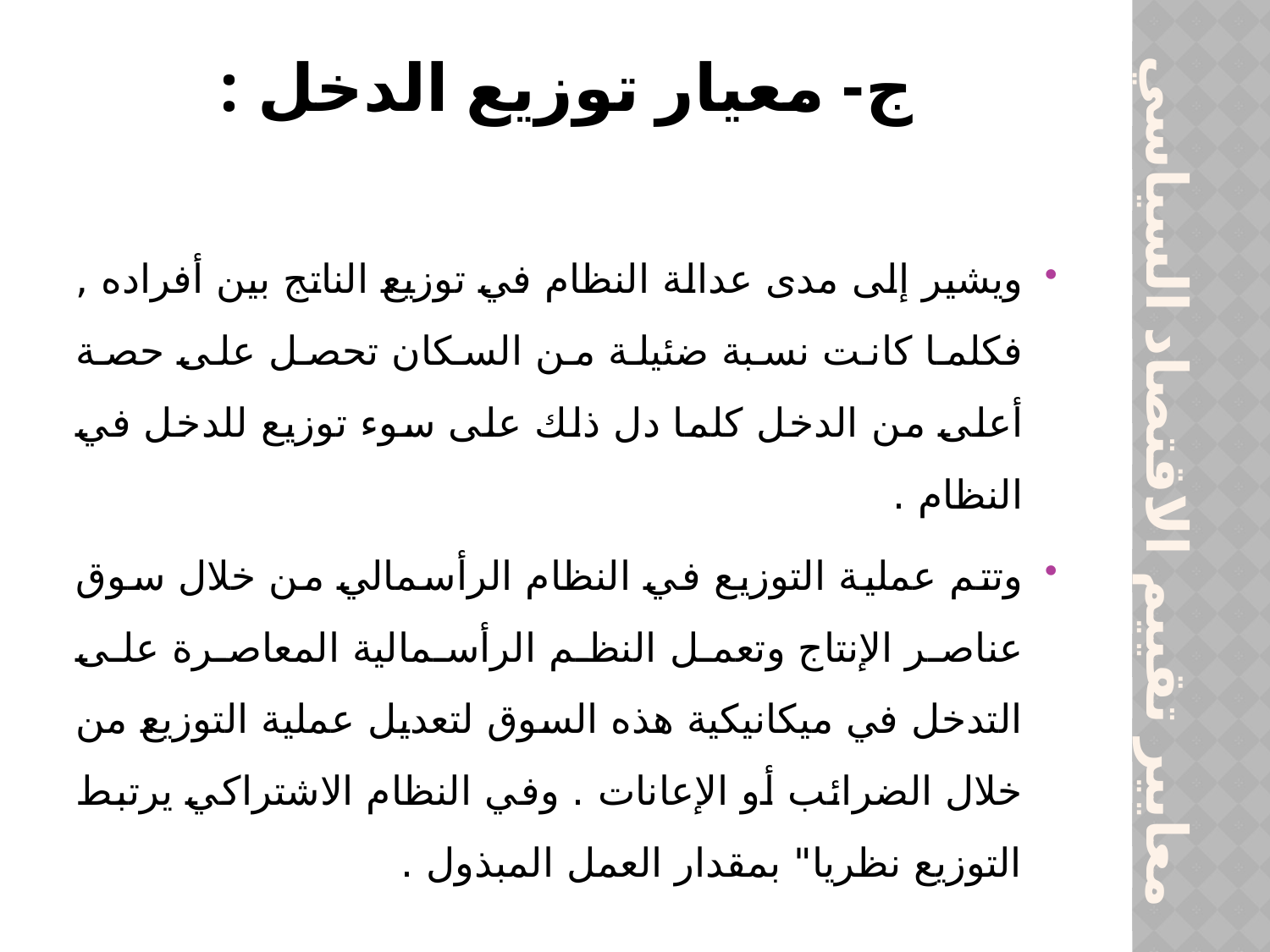

# ج- معيار توزيع الدخل :
ويشير إلى مدى عدالة النظام في توزيع الناتج بين أفراده , فكلما كانت نسبة ضئيلة من السكان تحصل على حصة أعلى من الدخل كلما دل ذلك على سوء توزيع للدخل في النظام .
وتتم عملية التوزيع في النظام الرأسمالي من خلال سوق عناصر الإنتاج وتعمل النظم الرأسمالية المعاصرة على التدخل في ميكانيكية هذه السوق لتعديل عملية التوزيع من خلال الضرائب أو الإعانات . وفي النظام الاشتراكي يرتبط التوزيع نظريا" بمقدار العمل المبذول .

معايير تقييم الاقتصاد السياسي